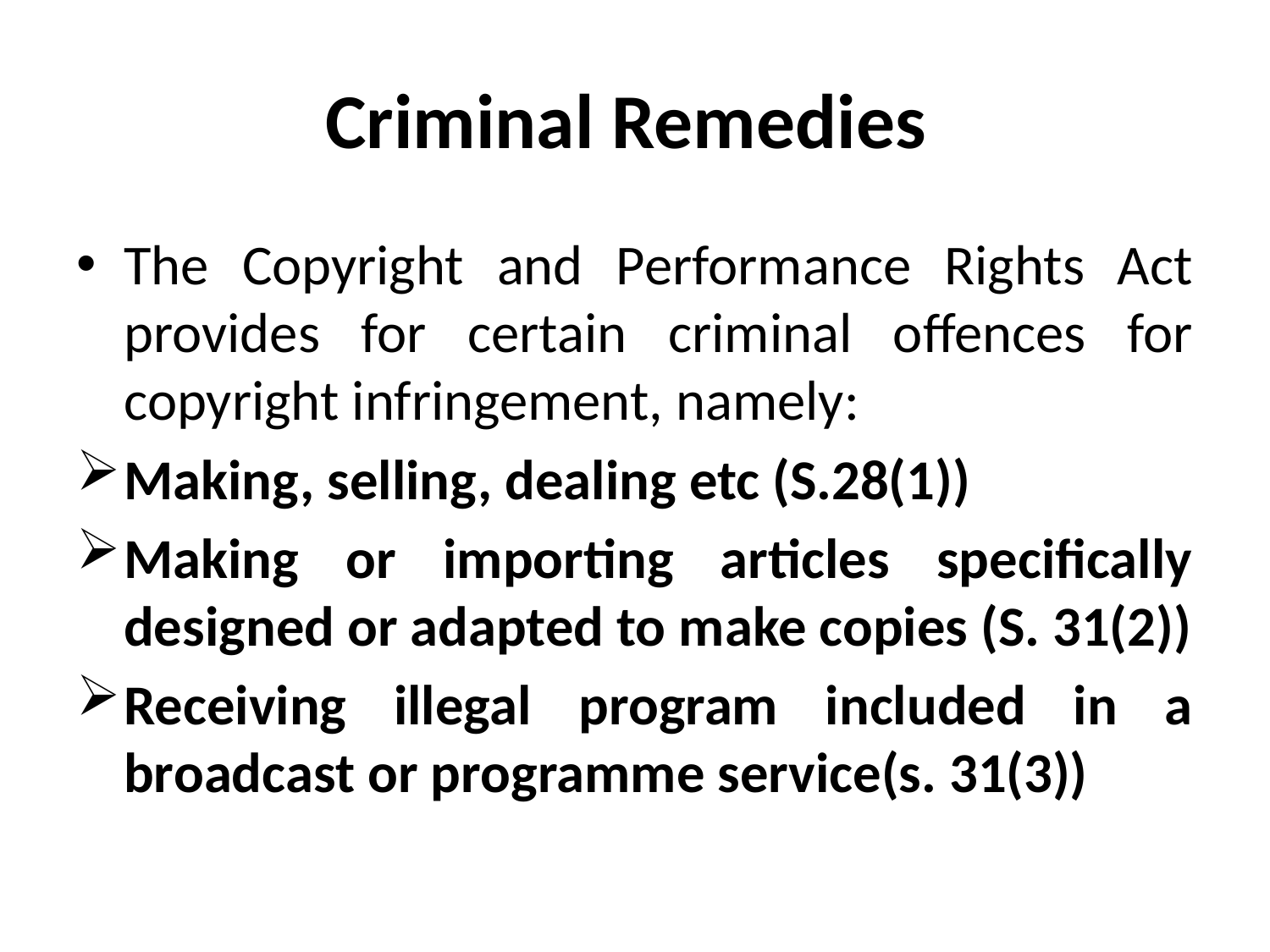

# Criminal Remedies
The Copyright and Performance Rights Act provides for certain criminal offences for copyright infringement, namely:
Making, selling, dealing etc (S.28(1))
Making or importing articles specifically designed or adapted to make copies (S. 31(2))
Receiving illegal program included in a broadcast or programme service(s. 31(3))